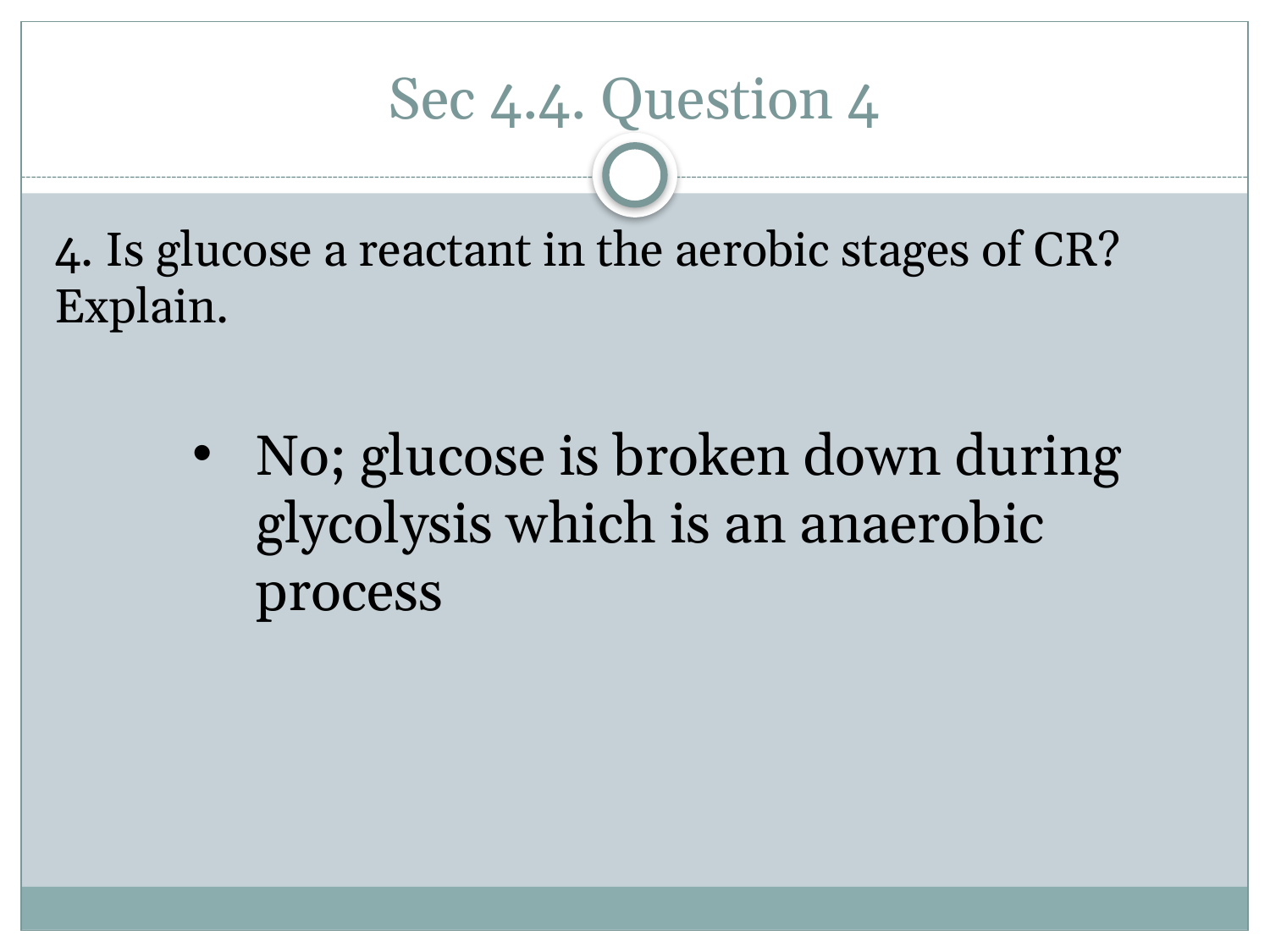

# Sec 4.4. Question 4
4. Is glucose a reactant in the aerobic stages of CR? Explain.
No; glucose is broken down during glycolysis which is an anaerobic process